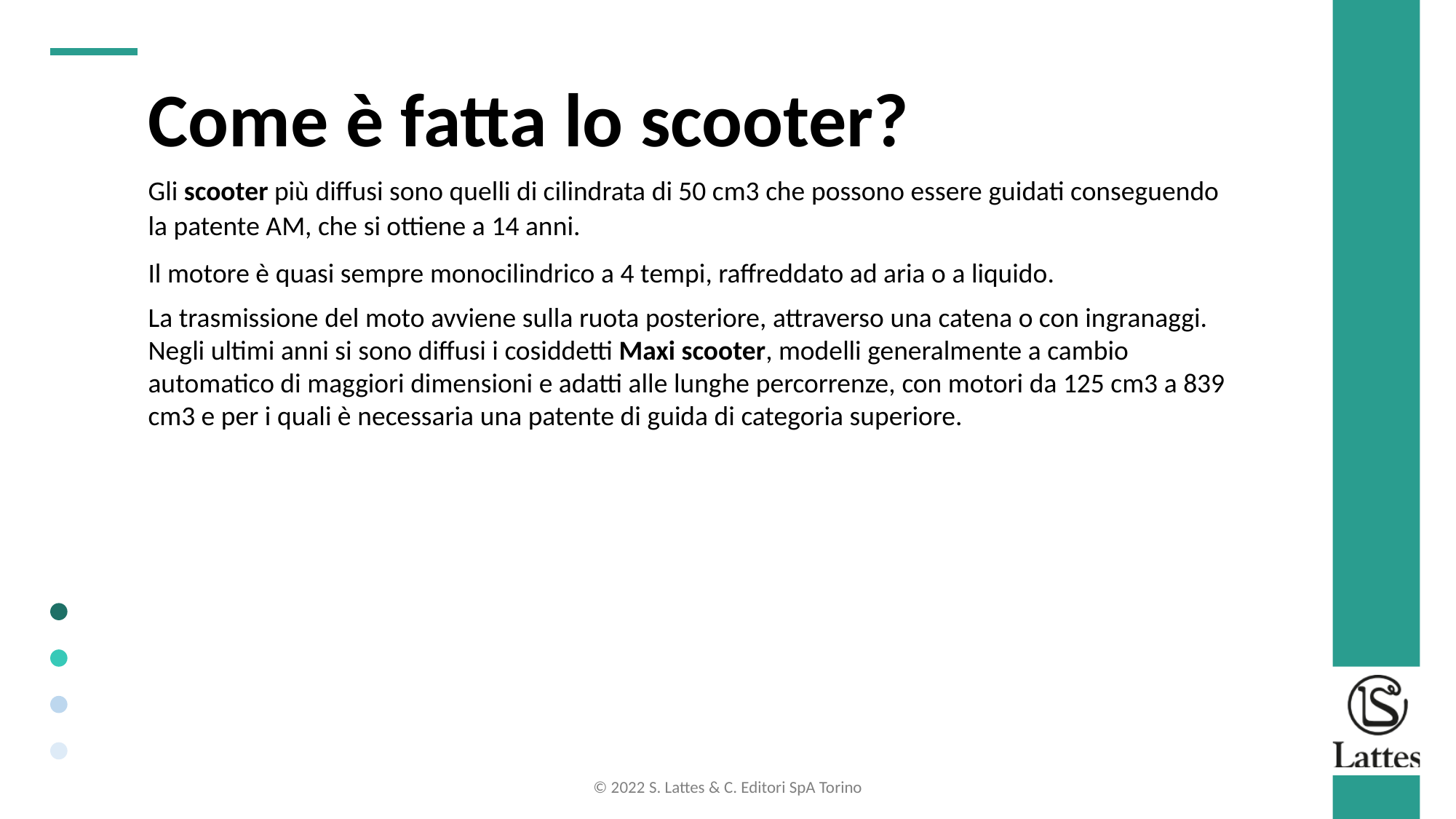

Come è fatta lo scooter?
Gli scooter più diffusi sono quelli di cilindrata di 50 cm3 che possono essere guidati conseguendo la patente AM, che si ottiene a 14 anni.
Il motore è quasi sempre monocilindrico a 4 tempi, raffreddato ad aria o a liquido.
La trasmissione del moto avviene sulla ruota posteriore, attraverso una catena o con ingranaggi. Negli ultimi anni si sono diffusi i cosiddetti Maxi scooter, modelli generalmente a cambio automatico di maggiori dimensioni e adatti alle lunghe percorrenze, con motori da 125 cm3 a 839 cm3 e per i quali è necessaria una patente di guida di categoria superiore.